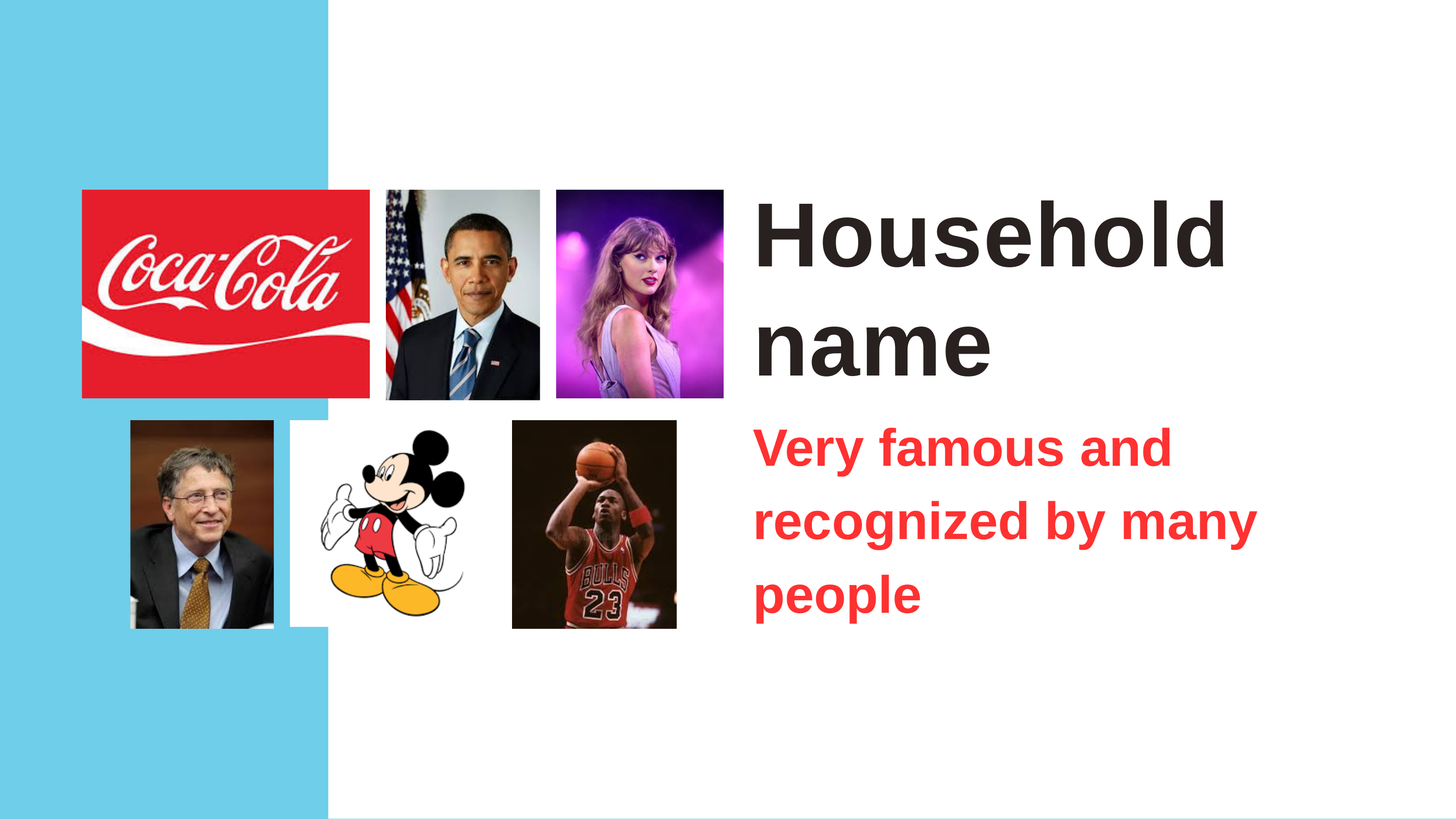

Household name

Very famous and recognized by many people